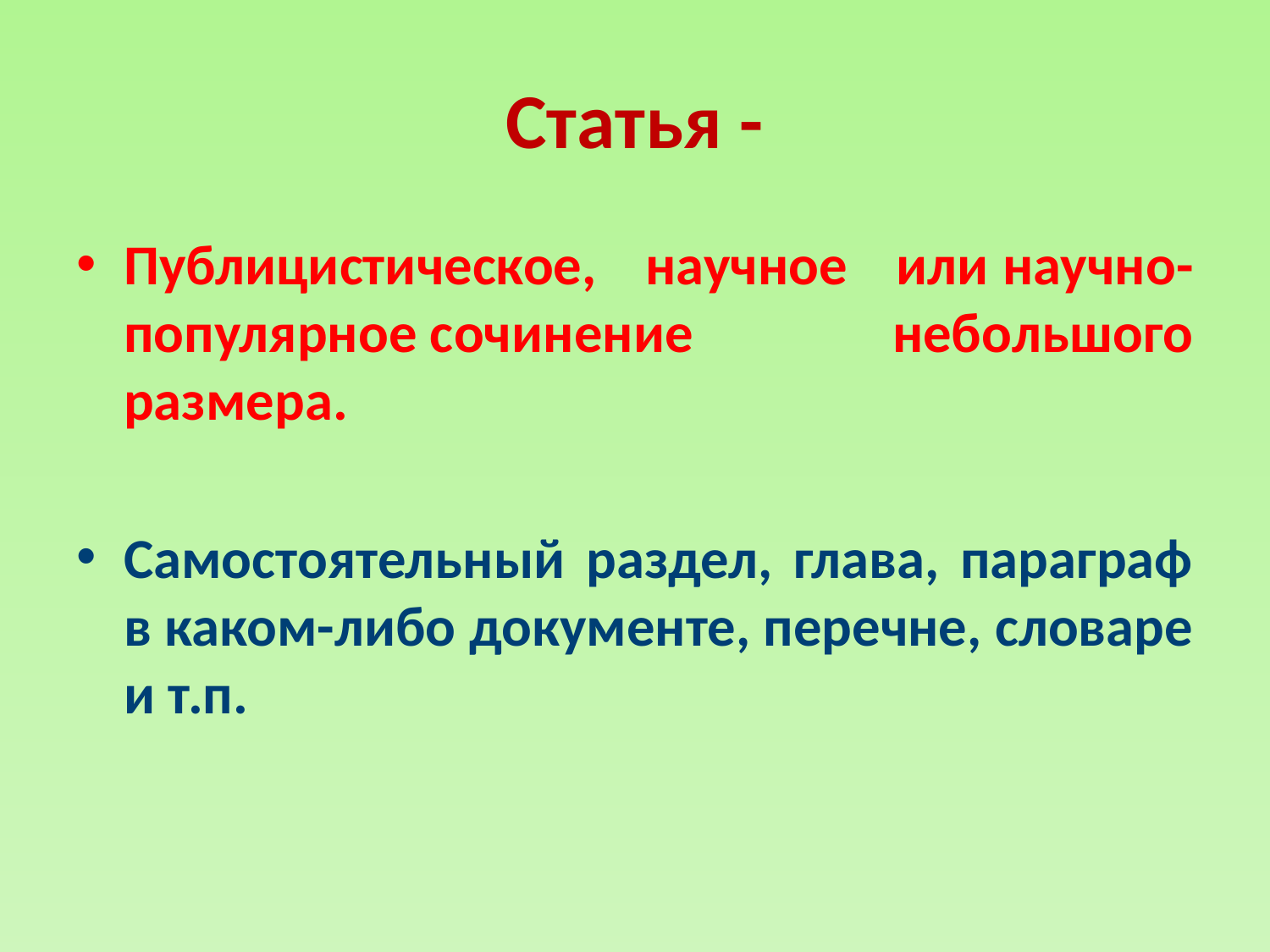

# Статья -
Публицистическое, научное или научно-популярное сочинение небольшого размера.

Самостоятельный раздел, глава, параграф в каком-либо документе, перечне, словаре и т.п.